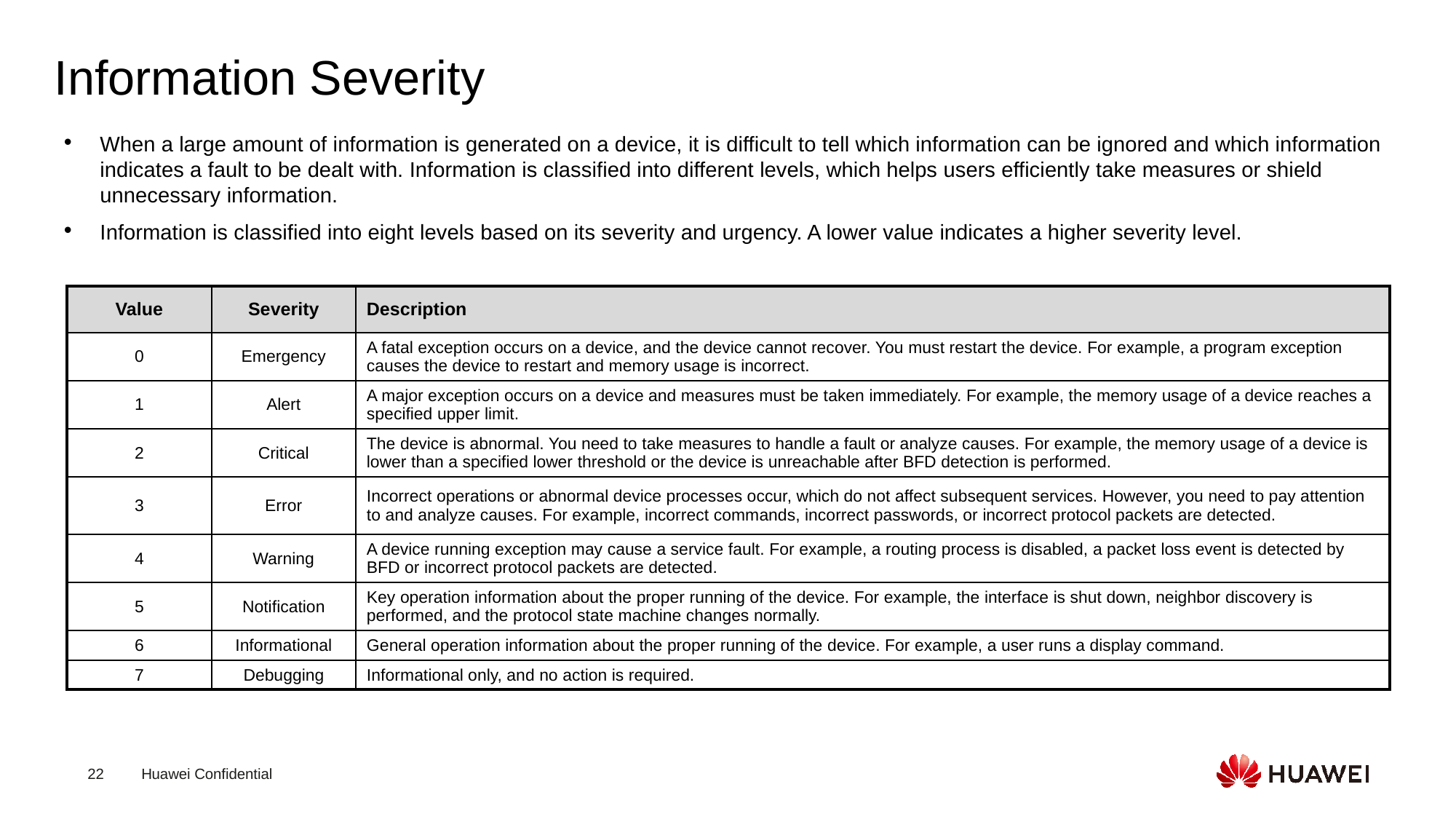

# Information Severity
When a large amount of information is generated on a device, it is difficult to tell which information can be ignored and which information indicates a fault to be dealt with. Information is classified into different levels, which helps users efficiently take measures or shield unnecessary information.
Information is classified into eight levels based on its severity and urgency. A lower value indicates a higher severity level.

| Value | Severity | Description |
| --- | --- | --- |
| 0 | Emergency | A fatal exception occurs on a device, and the device cannot recover. You must restart the device. For example, a program exception causes the device to restart and memory usage is incorrect. |
| 1 | Alert | A major exception occurs on a device and measures must be taken immediately. For example, the memory usage of a device reaches a specified upper limit. |
| 2 | Critical | The device is abnormal. You need to take measures to handle a fault or analyze causes. For example, the memory usage of a device is lower than a specified lower threshold or the device is unreachable after BFD detection is performed. |
| 3 | Error | Incorrect operations or abnormal device processes occur, which do not affect subsequent services. However, you need to pay attention to and analyze causes. For example, incorrect commands, incorrect passwords, or incorrect protocol packets are detected. |
| 4 | Warning | A device running exception may cause a service fault. For example, a routing process is disabled, a packet loss event is detected by BFD or incorrect protocol packets are detected. |
| 5 | Notification | Key operation information about the proper running of the device. For example, the interface is shut down, neighbor discovery is performed, and the protocol state machine changes normally. |
| 6 | Informational | General operation information about the proper running of the device. For example, a user runs a display command. |
| 7 | Debugging | Informational only, and no action is required. |